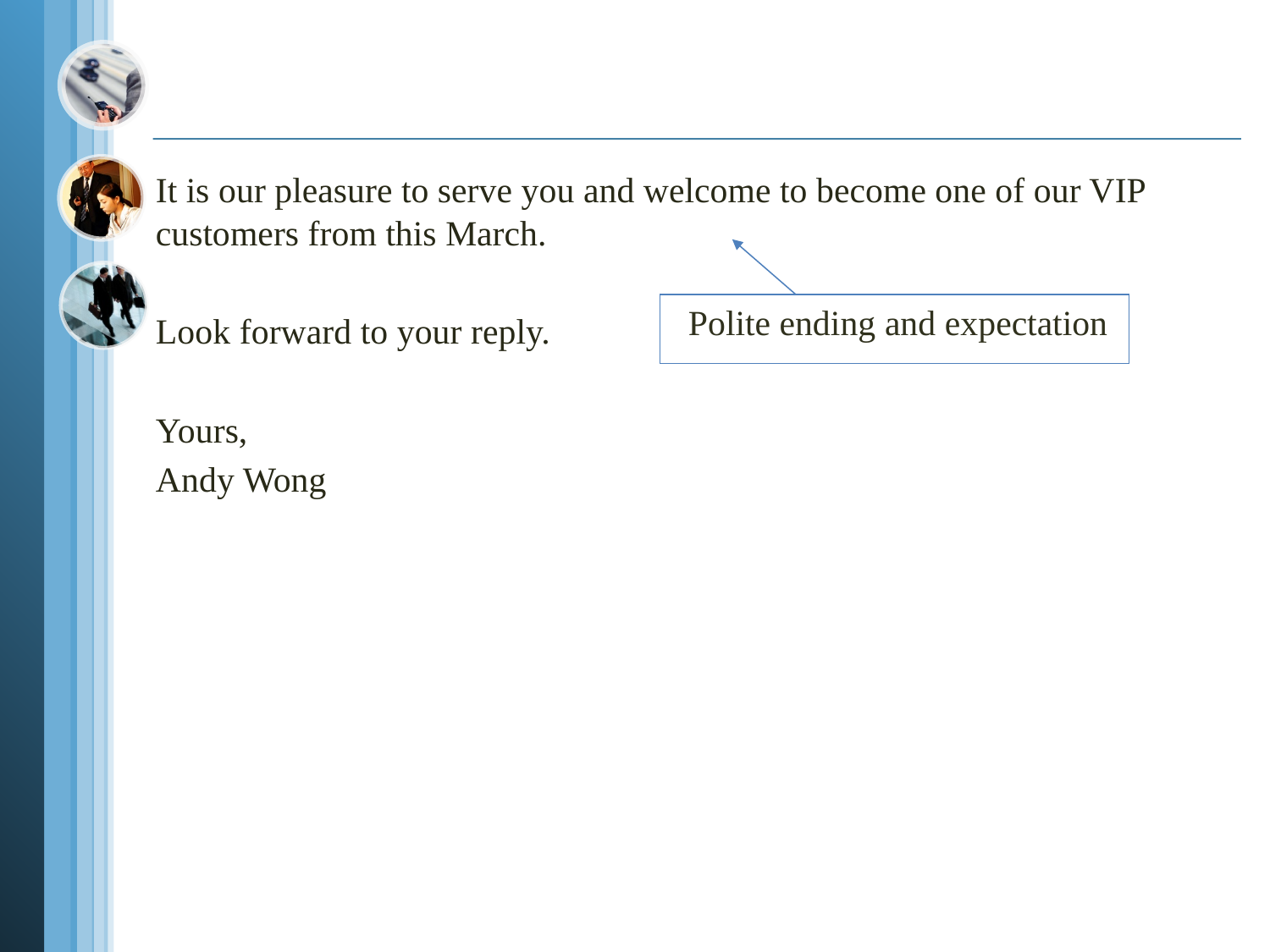

#
It is our pleasure to serve you and welcome to become one of our VIP customers from this March.

Look forward to your reply.

Yours,
Andy Wong
Polite ending and expectation